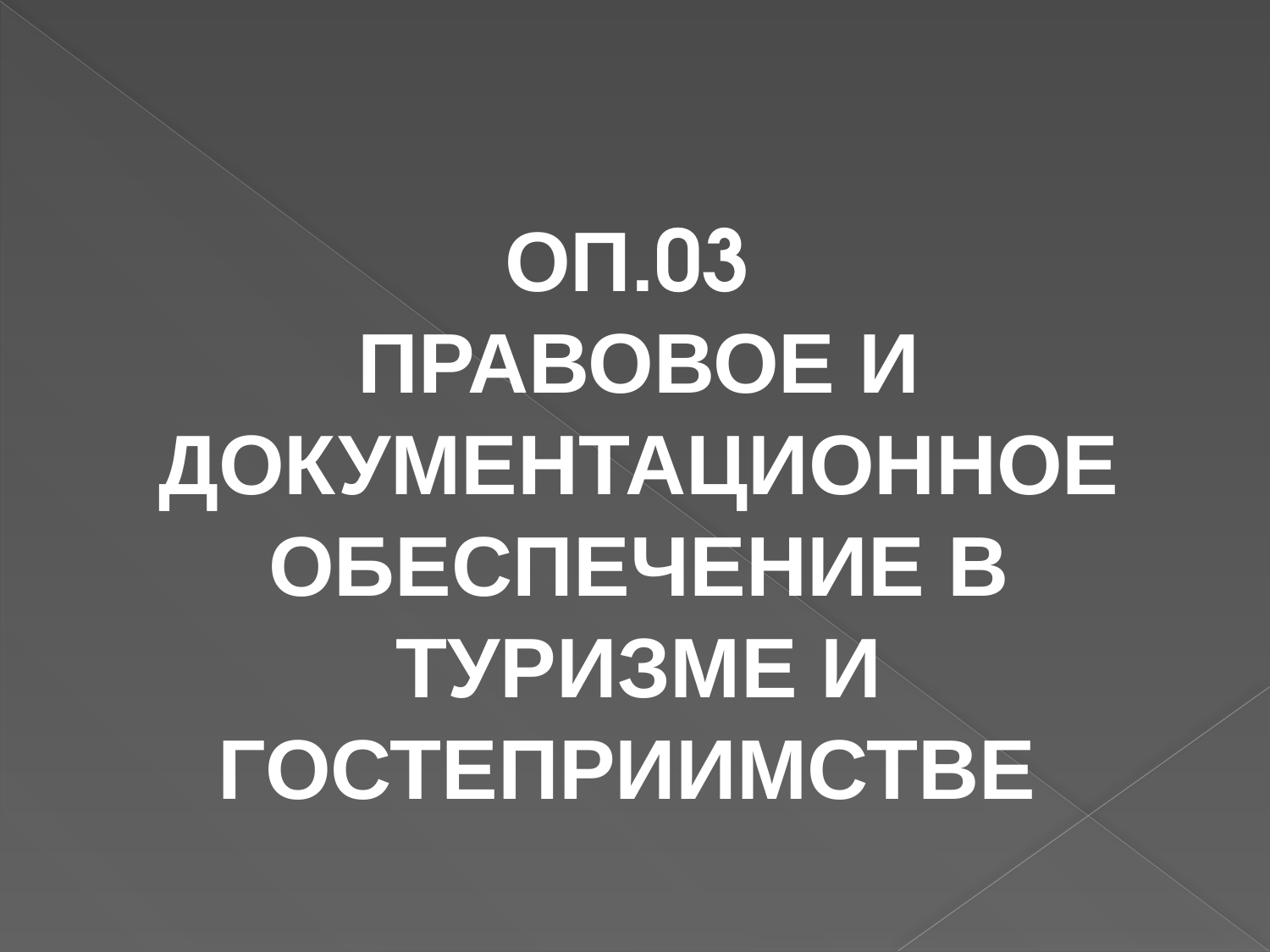

ОП.03
ПРАВОВОЕ И ДОКУМЕНТАЦИОННОЕ ОБЕСПЕЧЕНИЕ В ТУРИЗМЕ И ГОСТЕПРИИМСТВЕ